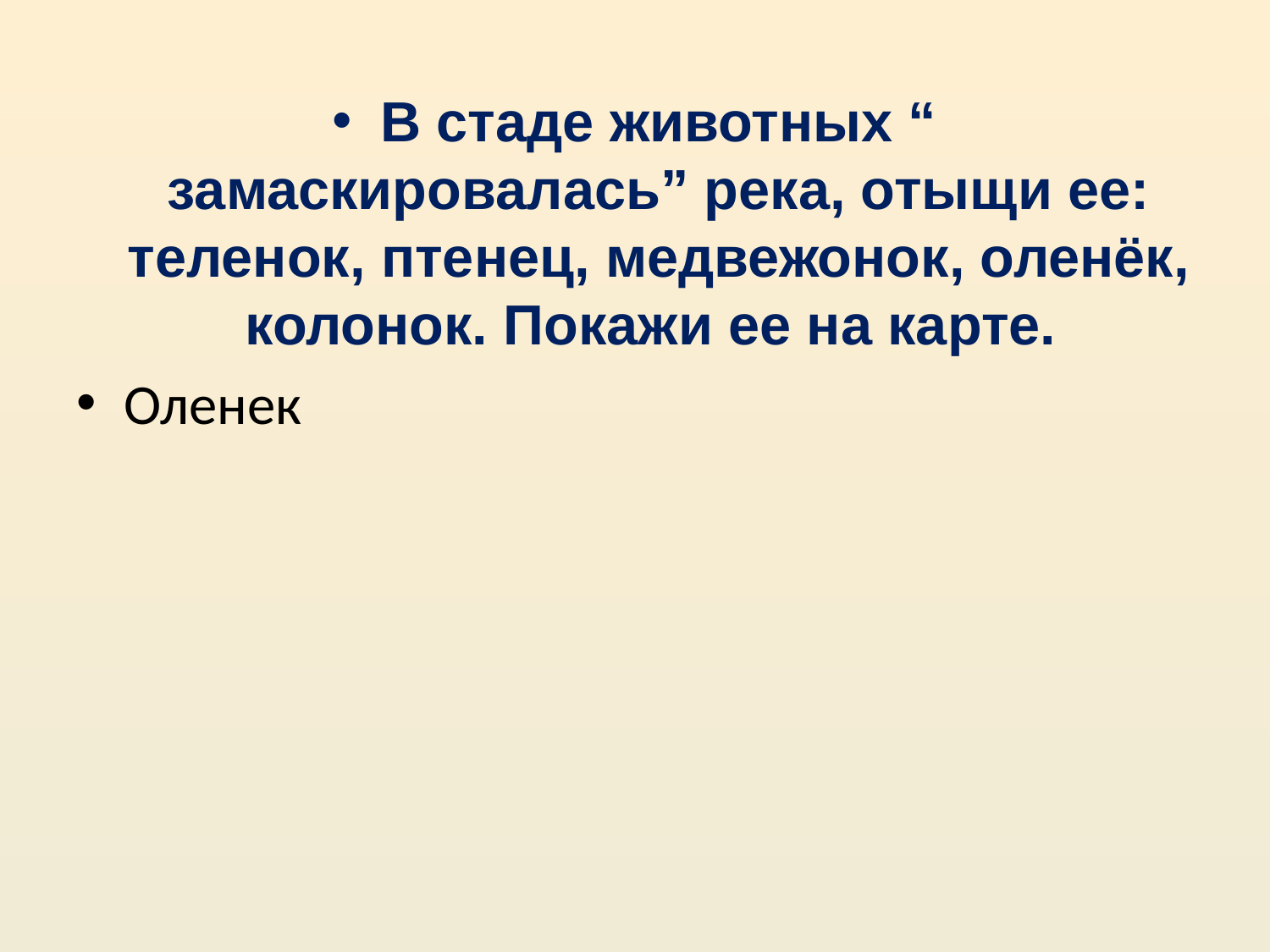

#
В стаде животных “ замаскировалась” река, отыщи ее: теленок, птенец, медвежонок, оленёк, колонок. Покажи ее на карте.
Оленек